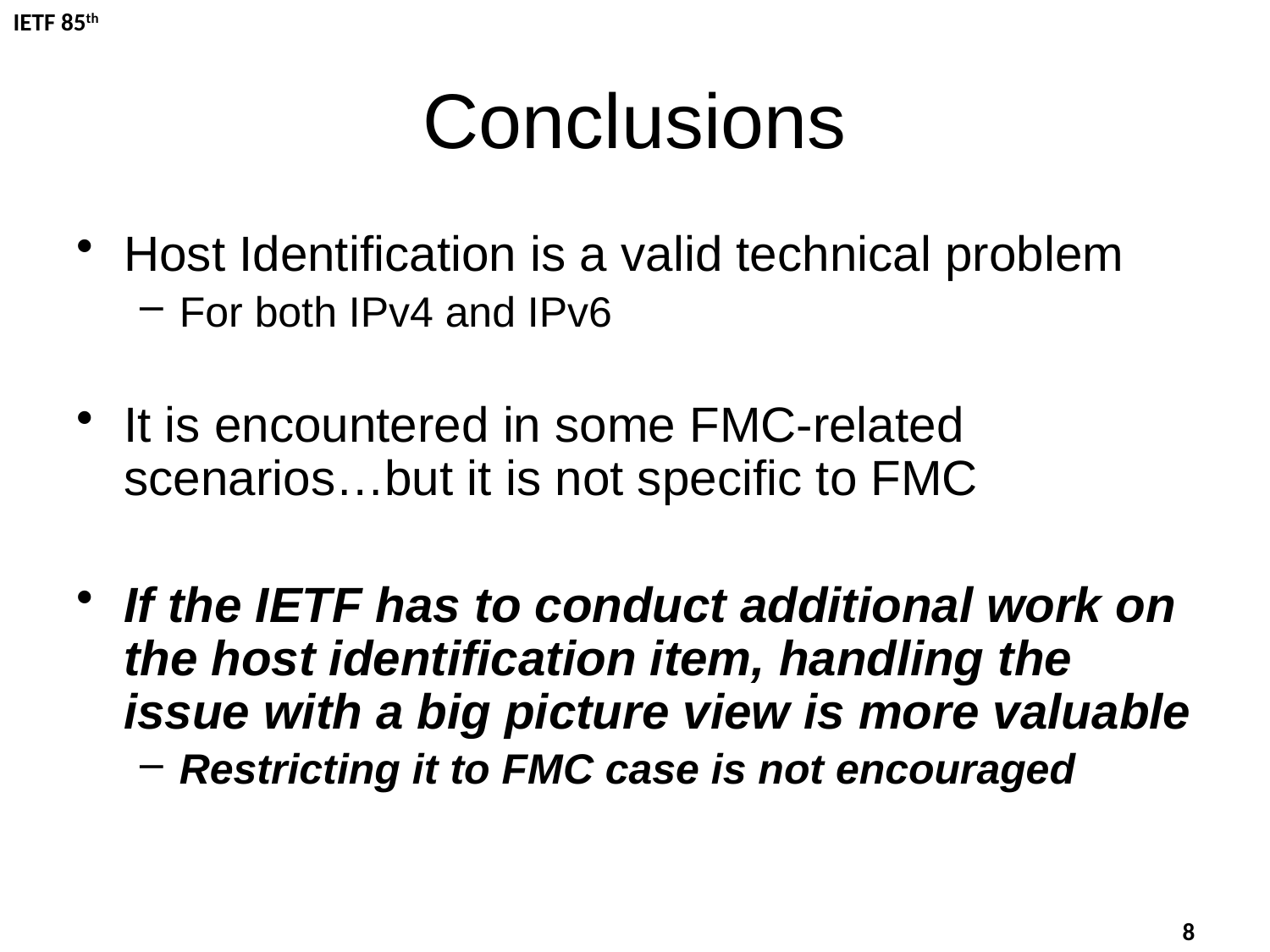

# Conclusions
Host Identification is a valid technical problem
For both IPv4 and IPv6

It is encountered in some FMC-related scenarios…but it is not specific to FMC

If the IETF has to conduct additional work on the host identification item, handling the issue with a big picture view is more valuable
Restricting it to FMC case is not encouraged